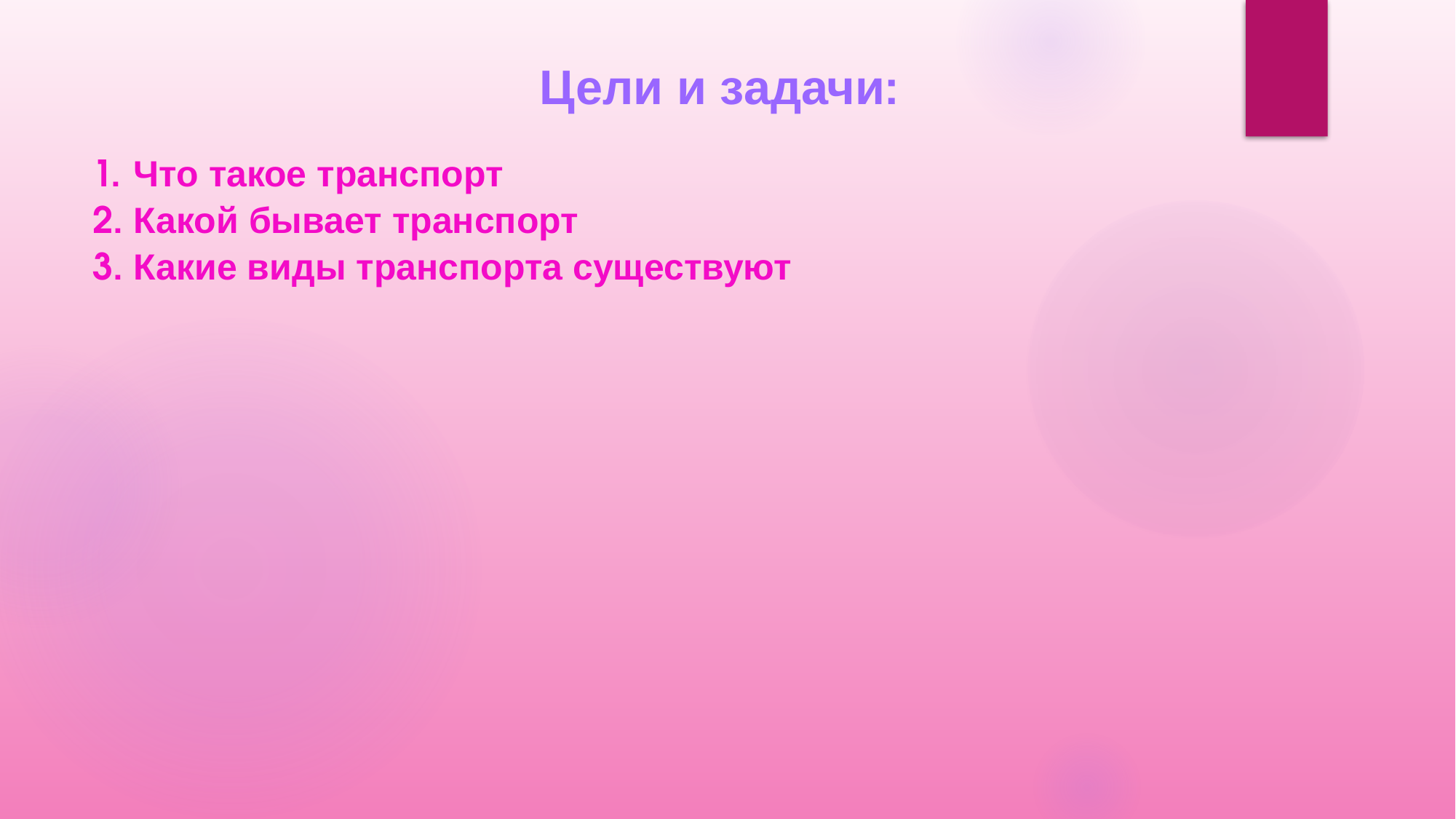

Цели и задачи:
Что такое транспорт
Какой бывает транспорт
Какие виды транспорта существуют